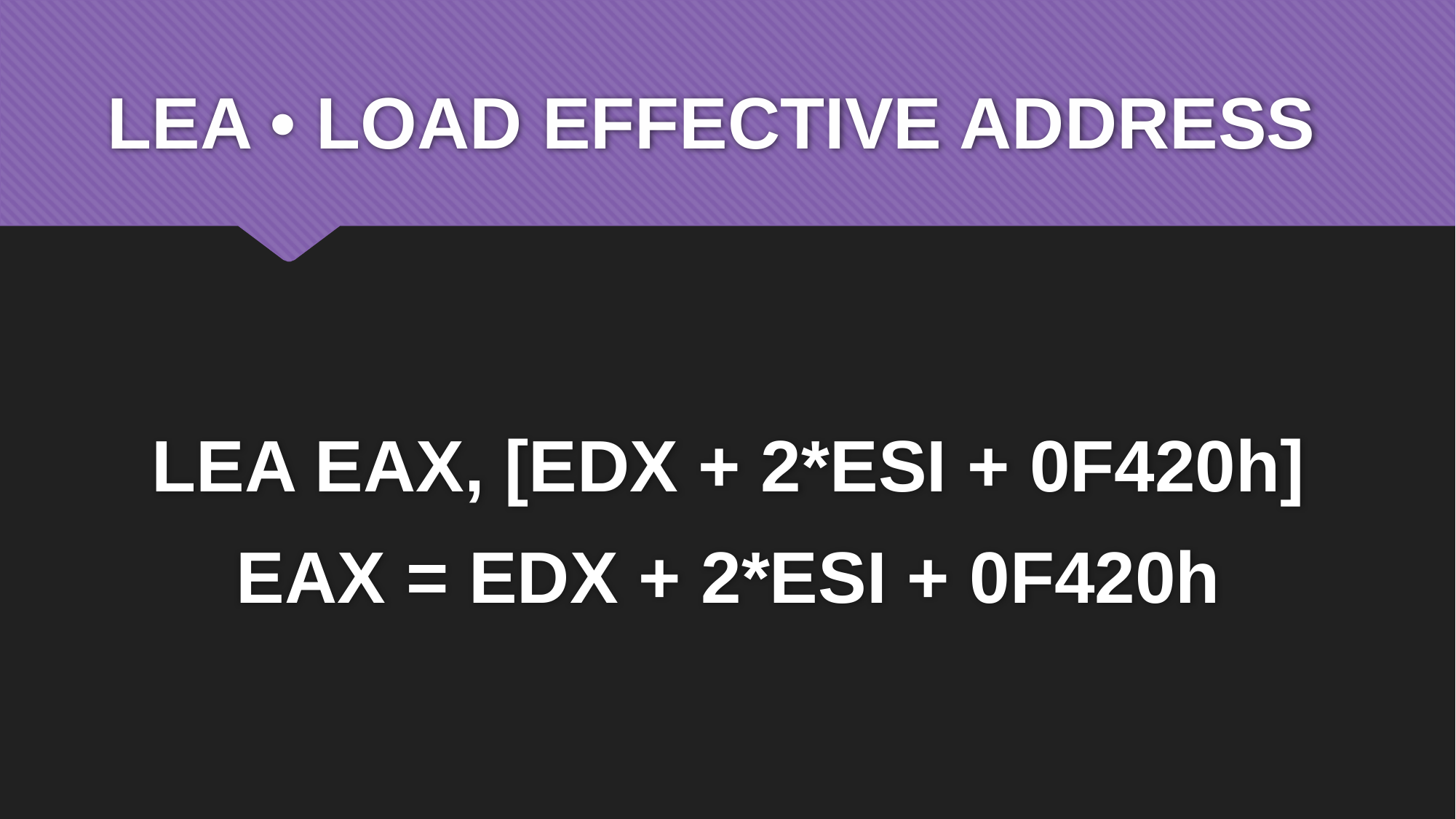

# LEA • LOAD EFFECTIVE ADDRESS
LEA EAX, [EDX + 2*ESI + 0F420h]
EAX = EDX + 2*ESI + 0F420h